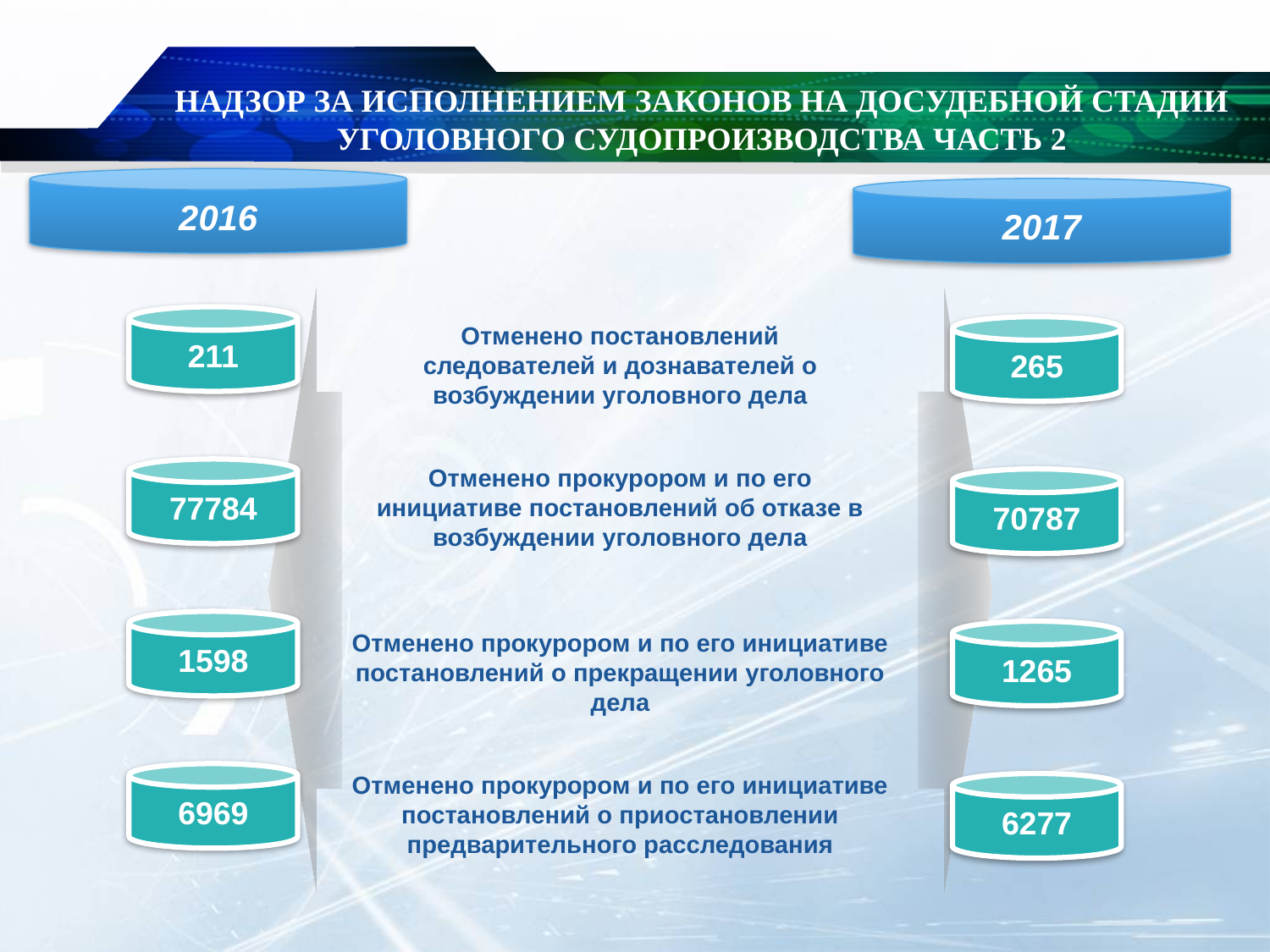

# НАДЗОР ЗА ИСПОЛНЕНИЕМ ЗАКОНОВ НА ДОСУДЕБНОЙ СТАДИИ УГОЛОВНОГО СУДОПРОИЗВОДСТВА ЧАСТЬ 2
2016
2017

211
Отменено постановлений следователей и дознавателей о возбуждении уголовного дела
265
Отменено прокурором и по его инициативе постановлений об отказе в возбуждении уголовного дела
77784
70787
1598
1265
Отменено прокурором и по его инициативе постановлений о прекращении уголовного дела
6969
Отменено прокурором и по его инициативе постановлений о приостановлении предварительного расследования
6277